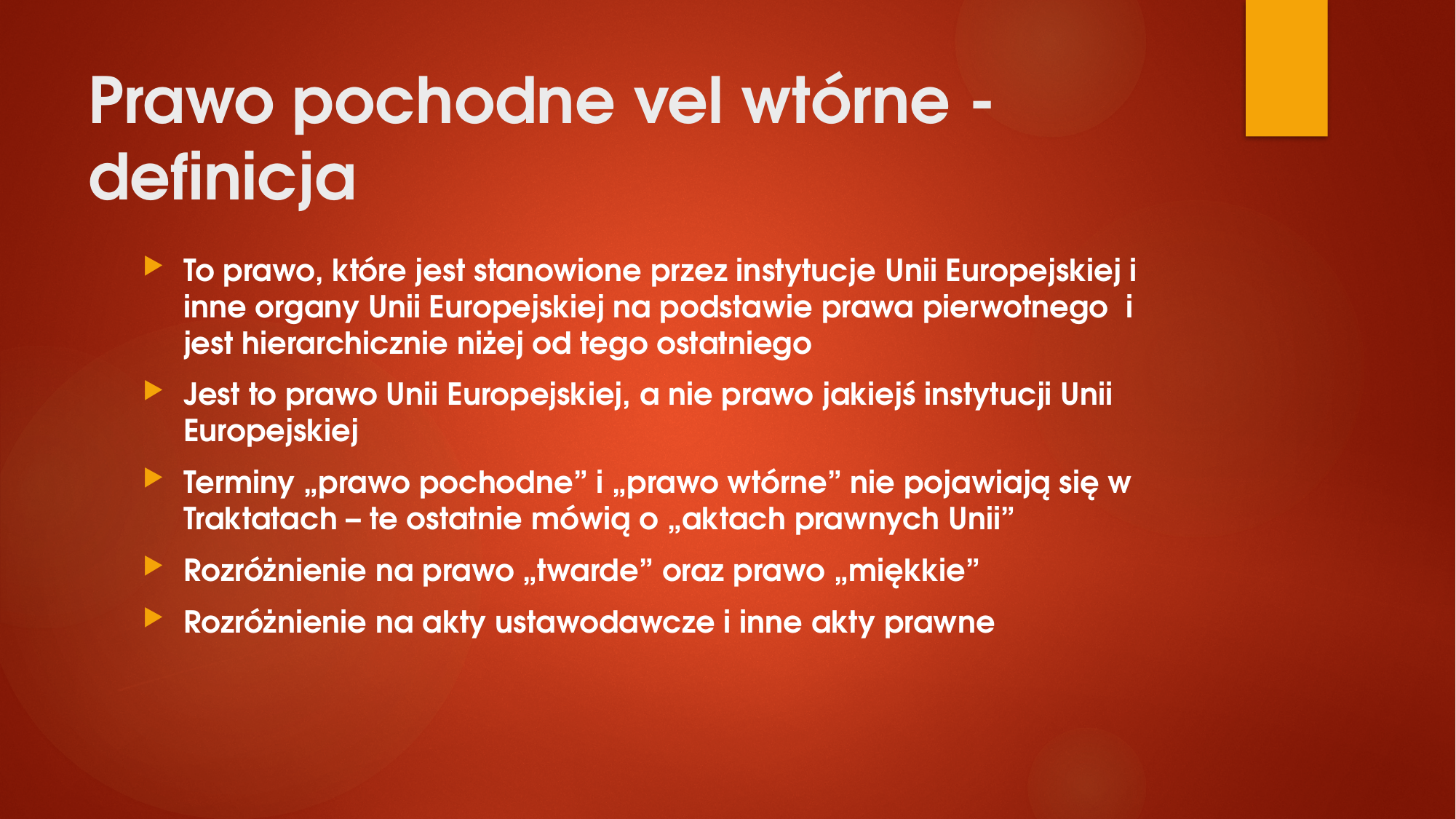

# Prawo pochodne vel wtórne - definicja
To prawo, które jest stanowione przez instytucje Unii Europejskiej i inne organy Unii Europejskiej na podstawie prawa pierwotnego  i jest hierarchicznie niżej od tego ostatniego
Jest to prawo Unii Europejskiej, a nie prawo jakiejś instytucji Unii Europejskiej
Terminy „prawo pochodne” i „prawo wtórne” nie pojawiają się w Traktatach – te ostatnie mówią o „aktach prawnych Unii”
Rozróżnienie na prawo „twarde” oraz prawo „miękkie”
Rozróżnienie na akty ustawodawcze i inne akty prawne